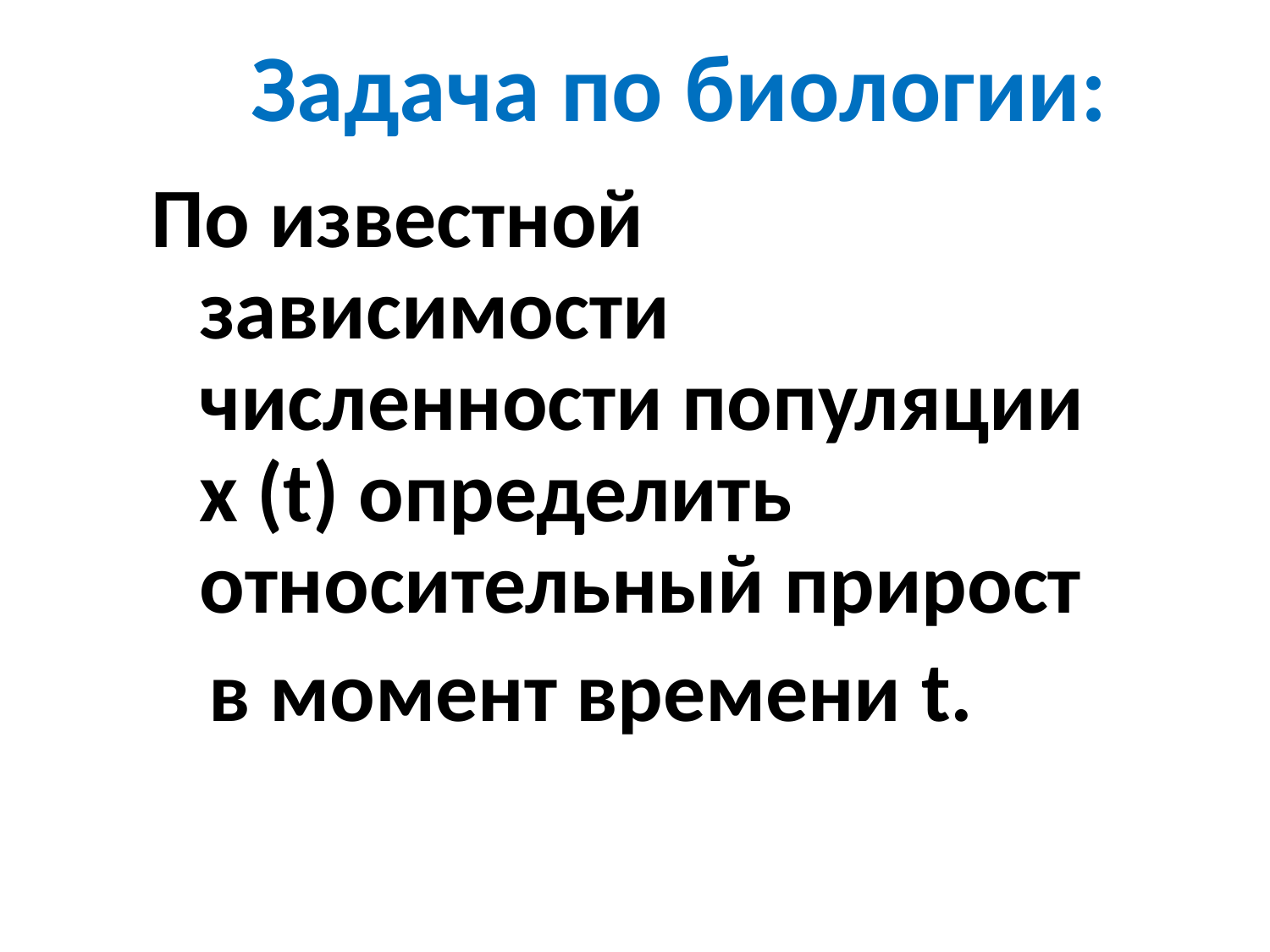

# Задача по биологии:
По известной зависимости численности популяции x (t) определить относительный прирост
   в момент времени t.